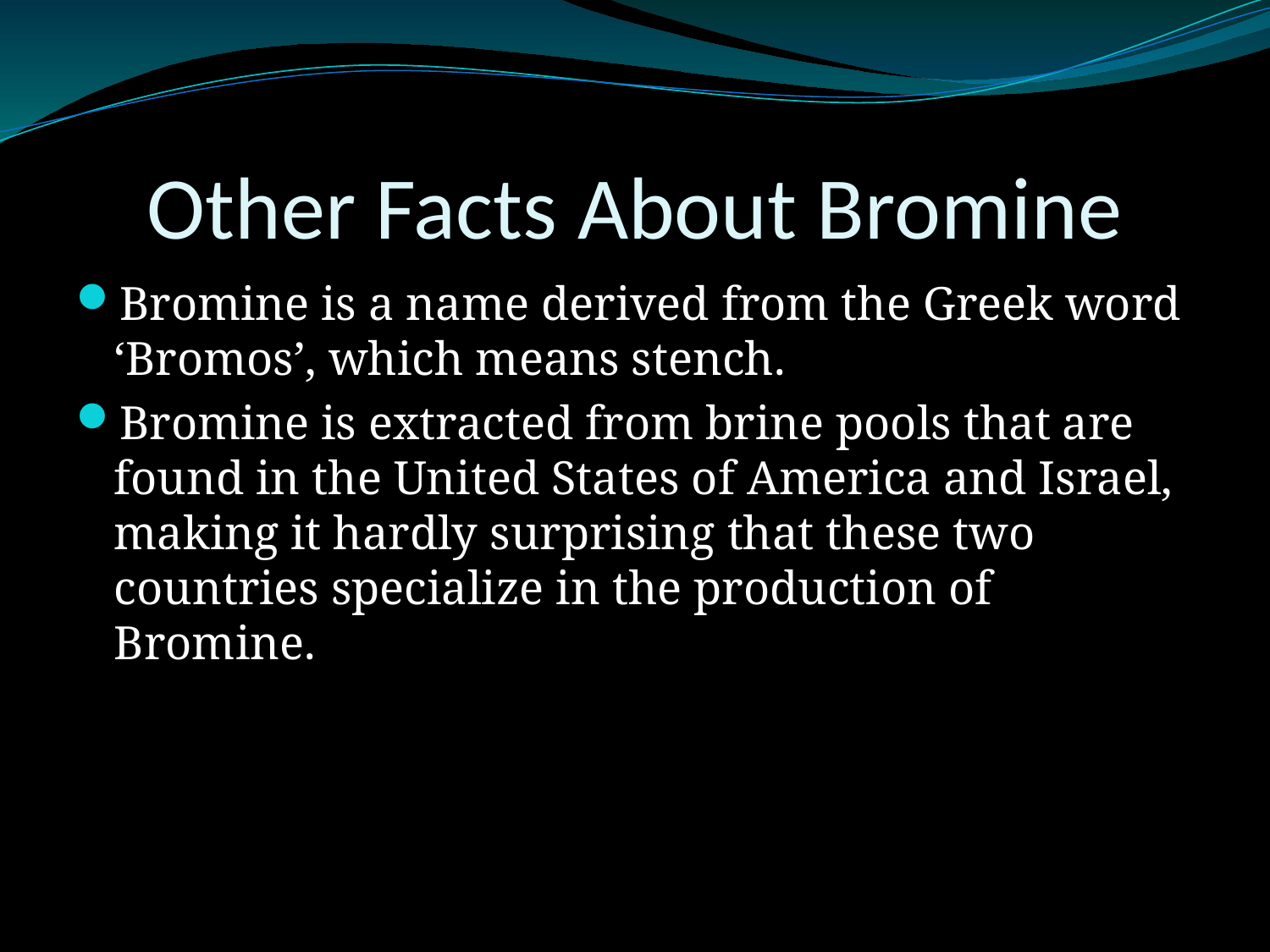

# Other Facts About Bromine
Bromine is a name derived from the Greek word ‘Bromos’, which means stench.
Bromine is extracted from brine pools that are found in the United States of America and Israel, making it hardly surprising that these two countries specialize in the production of Bromine.